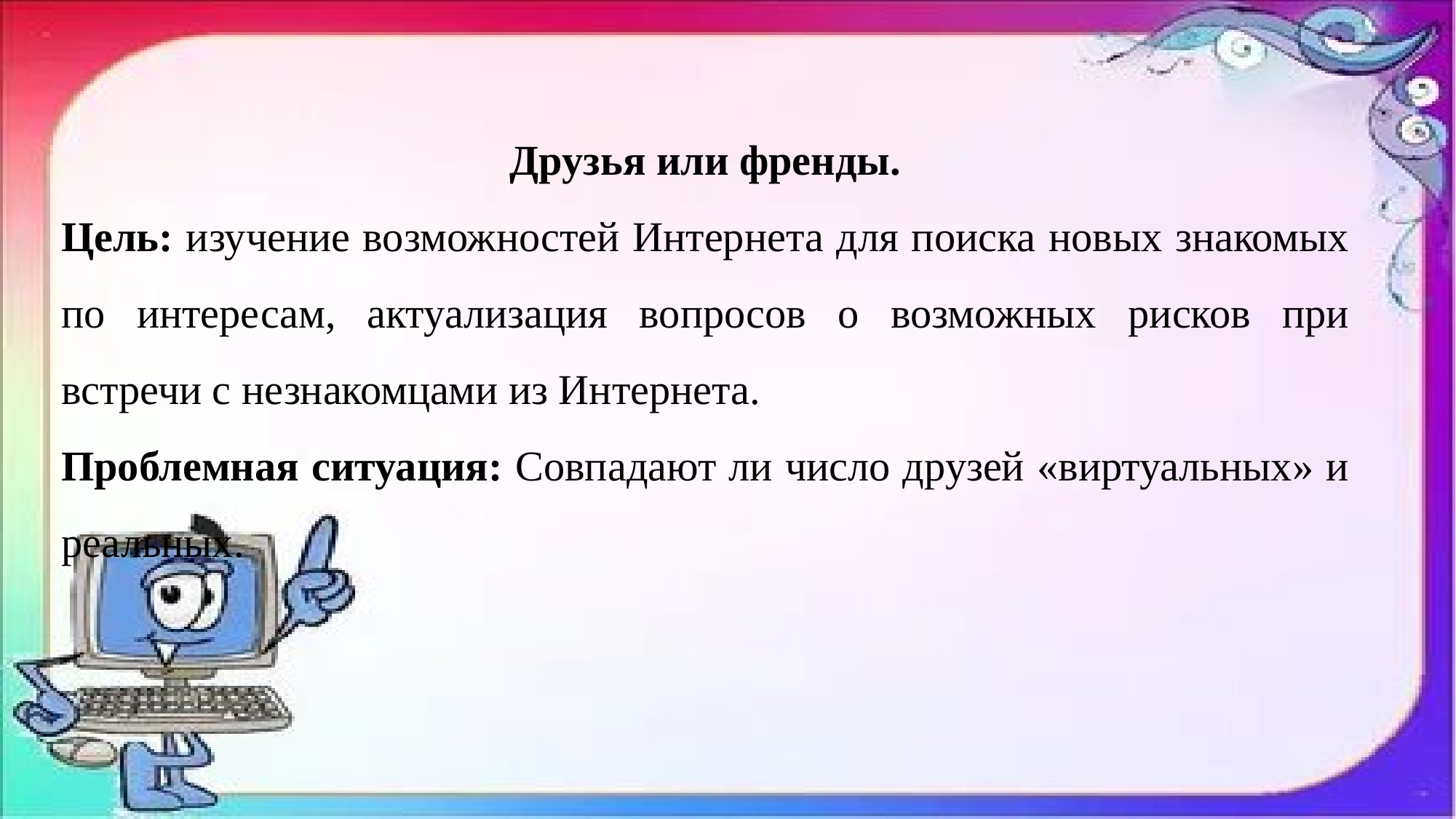

Друзья или френды.
Цель: изучение возможностей Интернета для поиска новых знакомых по интересам, актуализация вопросов о возможных рисков при встречи с незнакомцами из Интернета.
Проблемная ситуация: Совпадают ли число друзей «виртуальных» и реальных.